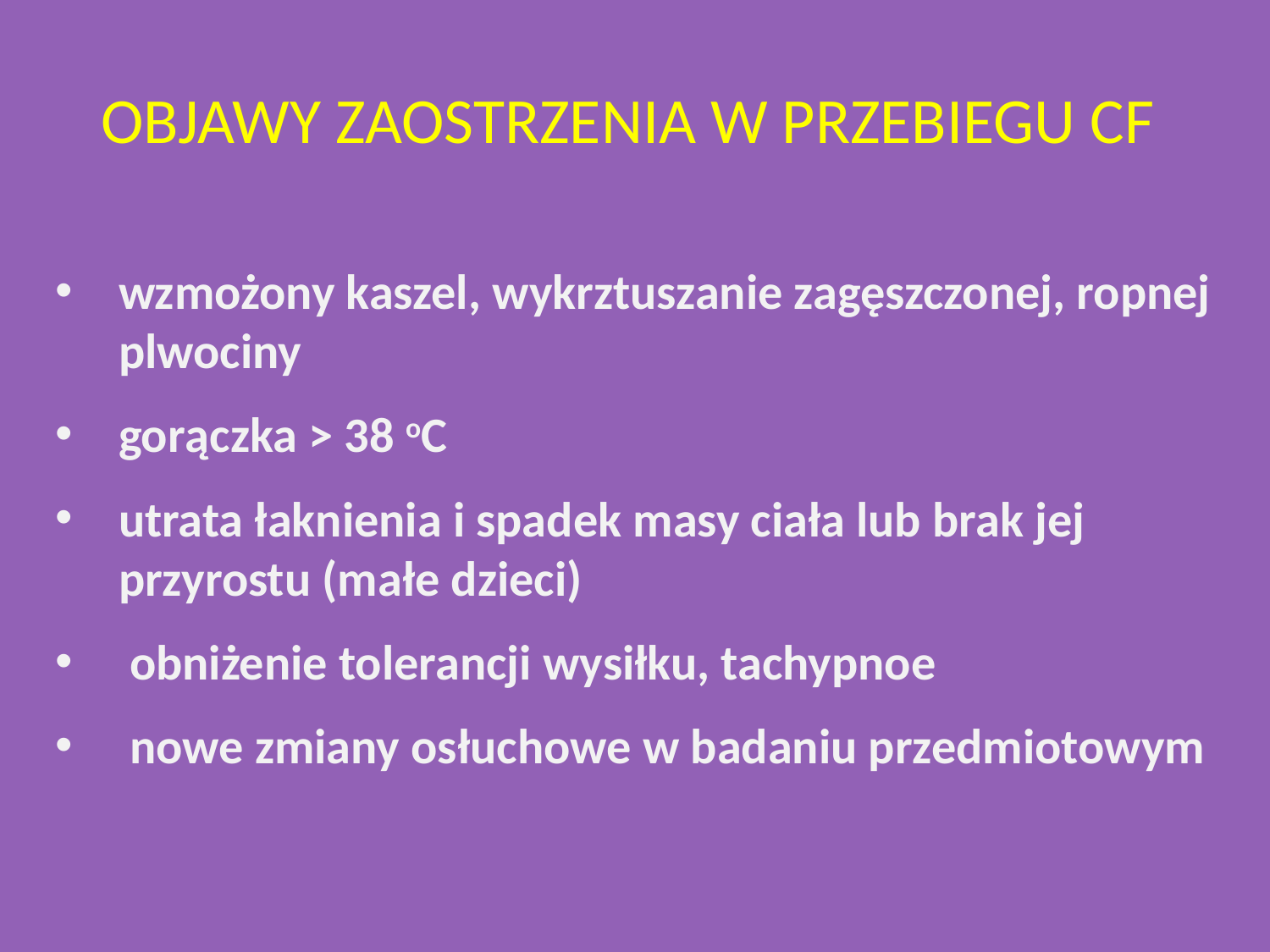

# OBJAWY ZAOSTRZENIA W PRZEBIEGU CF
wzmożony kaszel, wykrztuszanie zagęszczonej, ropnej plwociny
gorączka > 38 oC
utrata łaknienia i spadek masy ciała lub brak jej przyrostu (małe dzieci)
 obniżenie tolerancji wysiłku, tachypnoe
 nowe zmiany osłuchowe w badaniu przedmiotowym